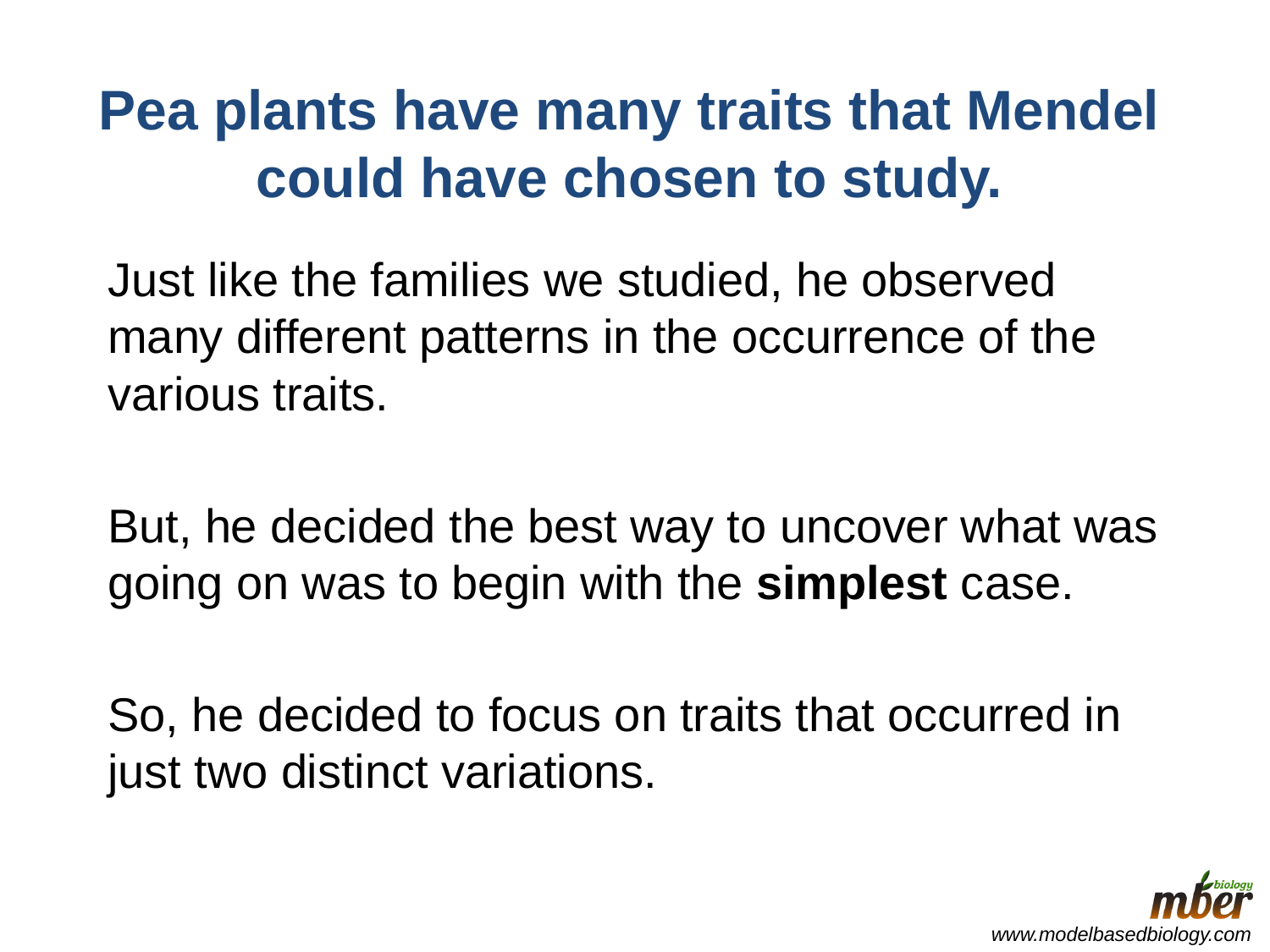

# Pea plants have many traits that Mendel could have chosen to study.
Just like the families we studied, he observed many different patterns in the occurrence of the various traits.

But, he decided the best way to uncover what was going on was to begin with the simplest case.

So, he decided to focus on traits that occurred in just two distinct variations.